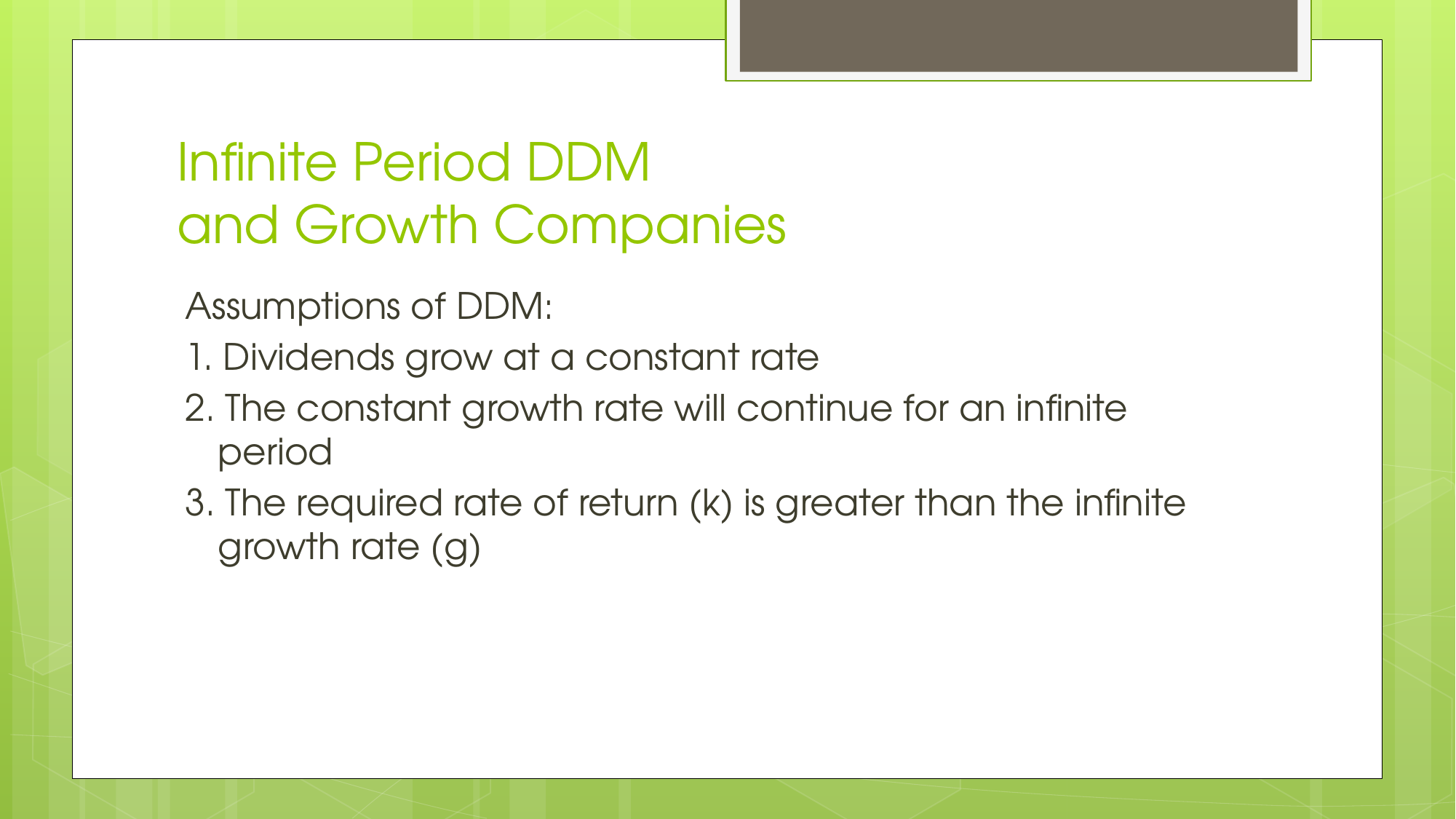

# Infinite Period DDM and Growth Companies
Assumptions of DDM:
1. Dividends grow at a constant rate
2. The constant growth rate will continue for an infinite period
3. The required rate of return (k) is greater than the infinite growth rate (g)